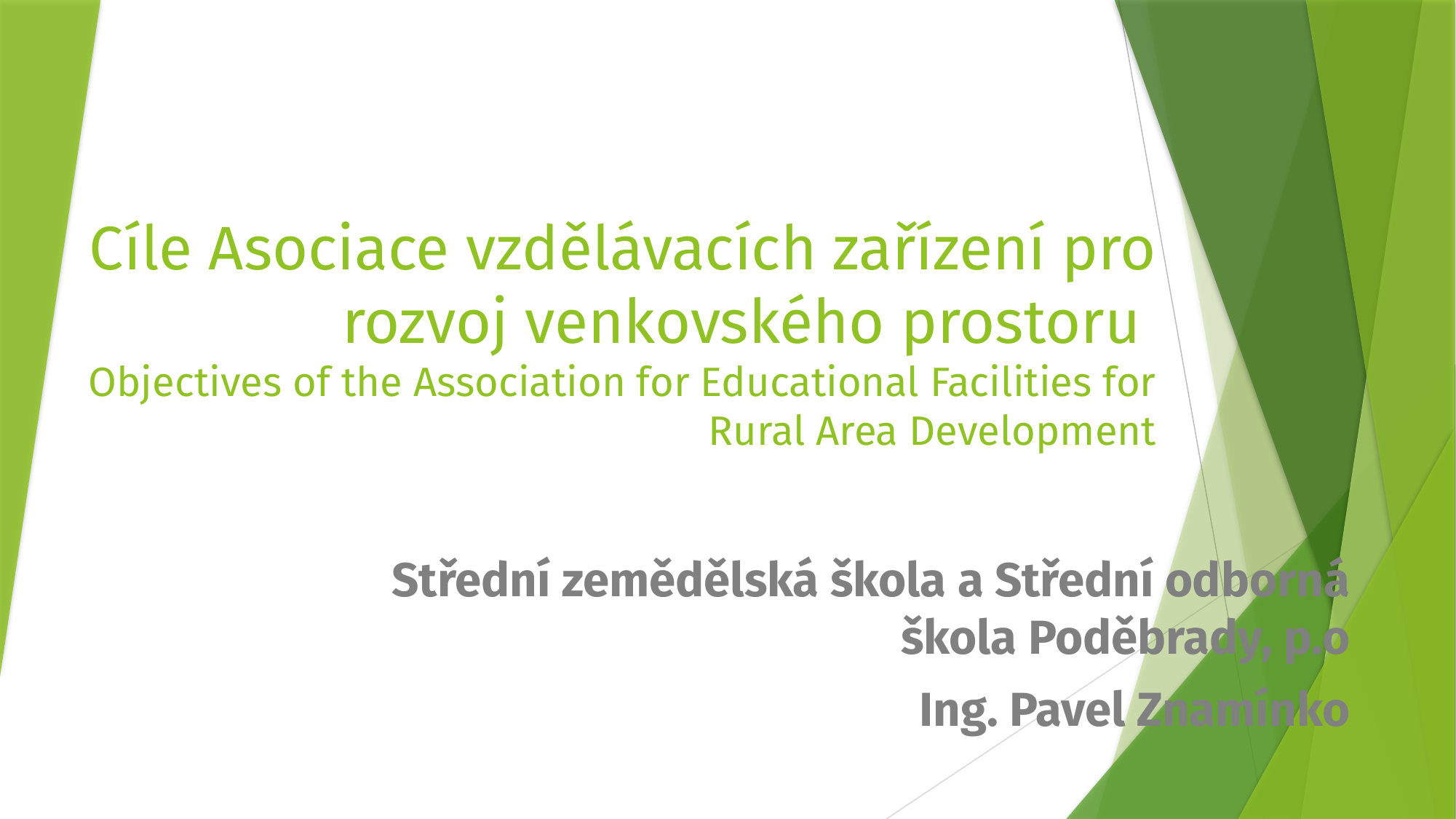

# Cíle Asociace vzdělávacích zařízení pro rozvoj venkovského prostoru Objectives of the Association for Educational Facilities for Rural Area Development
Střední zemědělská škola a Střední odborná škola Poděbrady, p.o
Ing. Pavel Znamínko